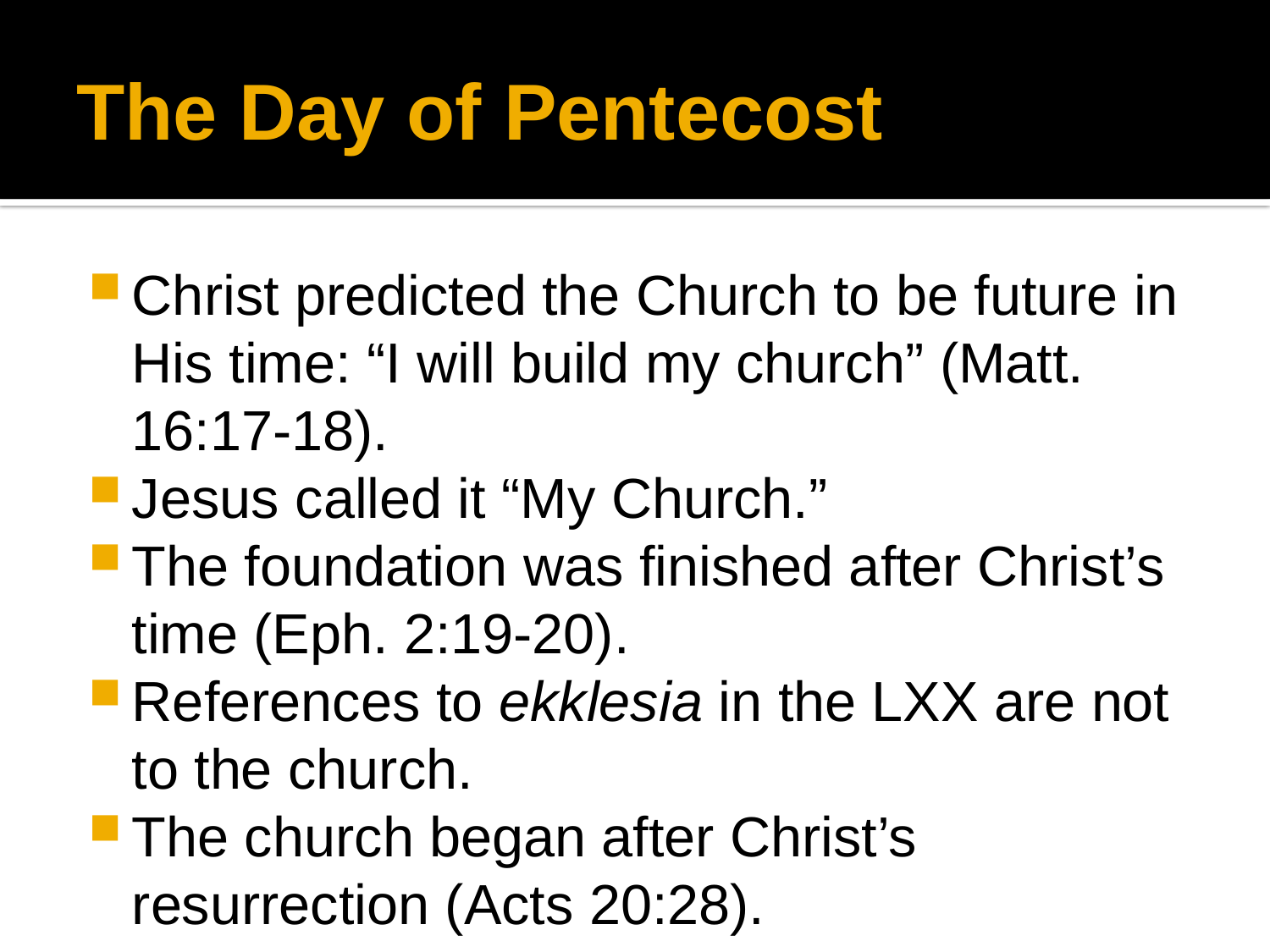

# The Day of Pentecost
Christ predicted the Church to be future in His time: “I will build my church” (Matt. 16:17-18).
Jesus called it “My Church.”
The foundation was finished after Christ’s time (Eph. 2:19-20).
References to ekklesia in the LXX are not to the church.
The church began after Christ’s resurrection (Acts 20:28).